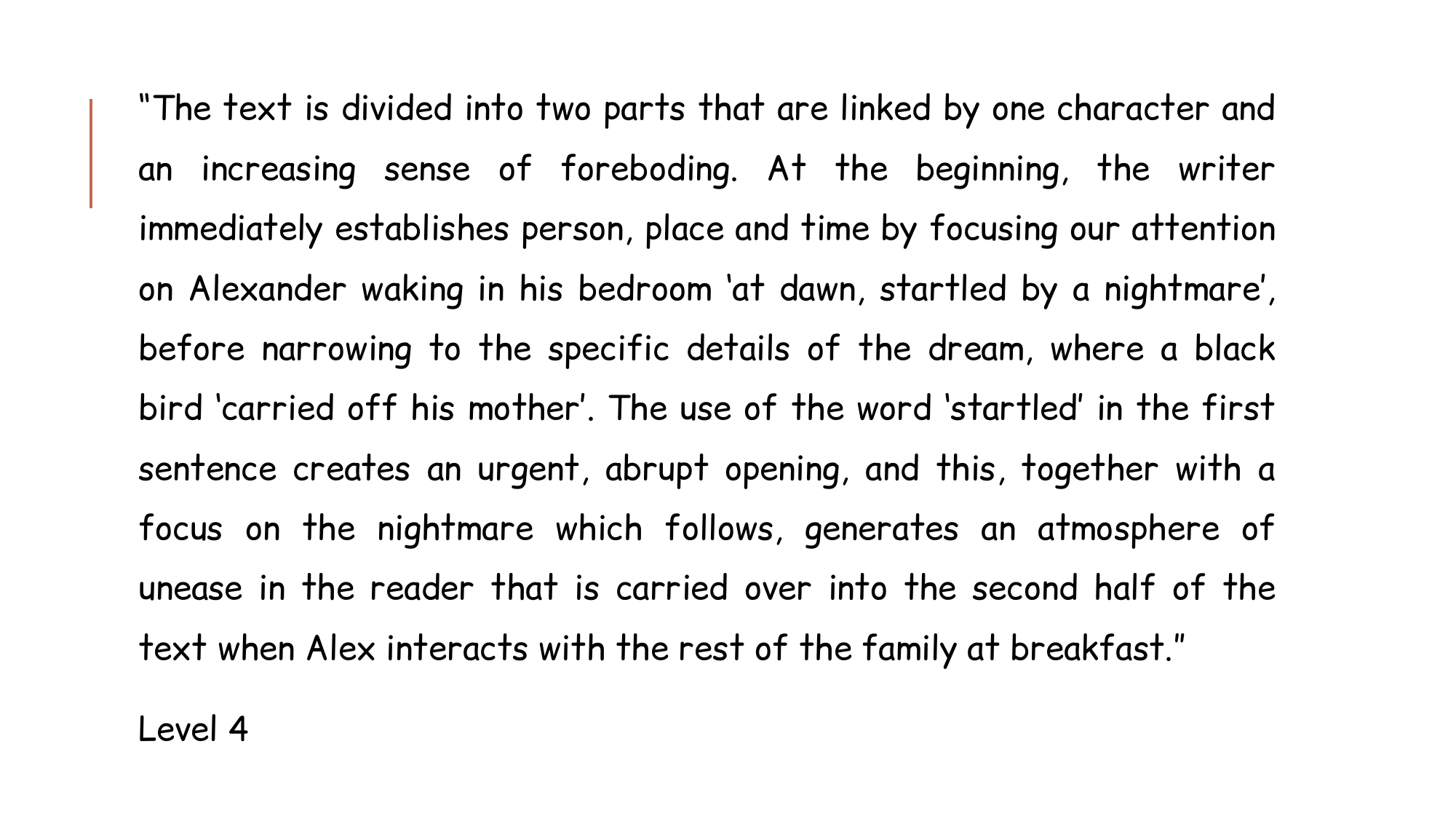

“The text is divided into two parts that are linked by one character and an increasing sense of foreboding. At the beginning, the writer immediately establishes person, place and time by focusing our attention on Alexander waking in his bedroom ‘at dawn, startled by a nightmare’, before narrowing to the specific details of the dream, where a black bird ‘carried off his mother’. The use of the word ‘startled’ in the first sentence creates an urgent, abrupt opening, and this, together with a focus on the nightmare which follows, generates an atmosphere of unease in the reader that is carried over into the second half of the text when Alex interacts with the rest of the family at breakfast.”
Level 4